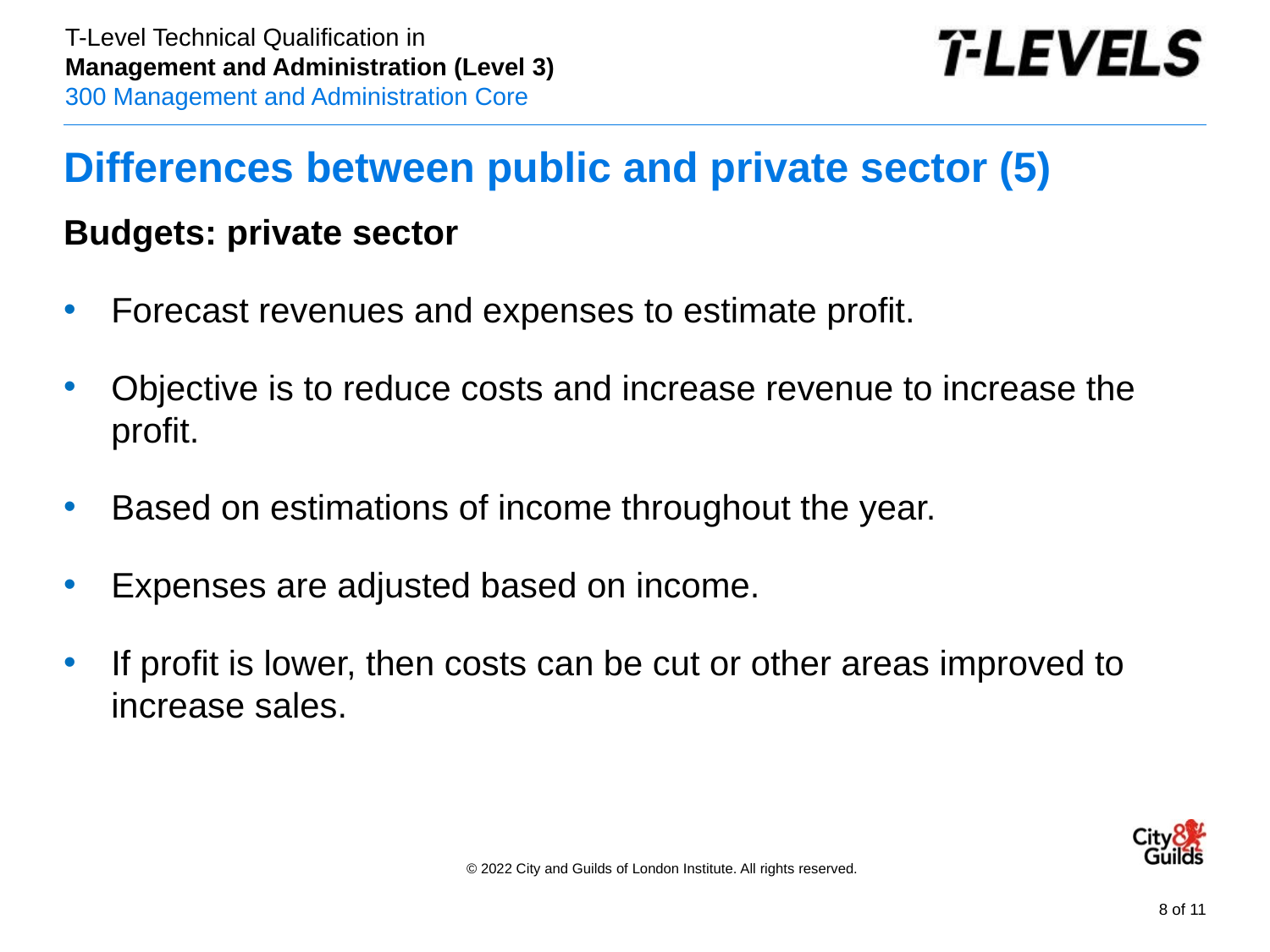

# Differences between public and private sector (5)
Budgets: private sector
Forecast revenues and expenses to estimate profit.
Objective is to reduce costs and increase revenue to increase the profit.
Based on estimations of income throughout the year.
Expenses are adjusted based on income.
If profit is lower, then costs can be cut or other areas improved to increase sales.